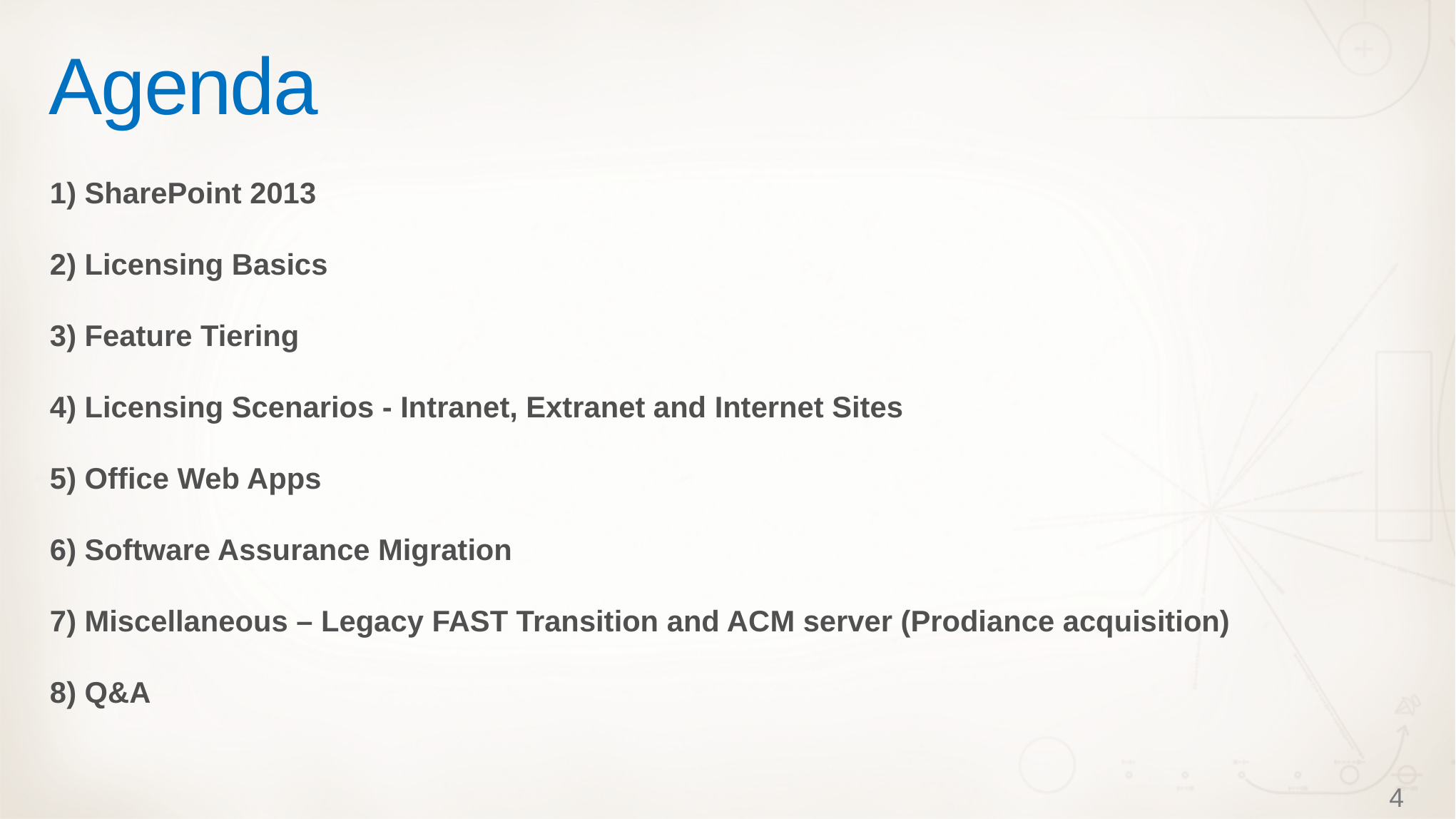

# Agenda
1) SharePoint 2013

2) Licensing Basics

3) Feature Tiering

4) Licensing Scenarios - Intranet, Extranet and Internet Sites

5) Office Web Apps

6) Software Assurance Migration

7) Miscellaneous – Legacy FAST Transition and ACM server (Prodiance acquisition)

8) Q&A

4